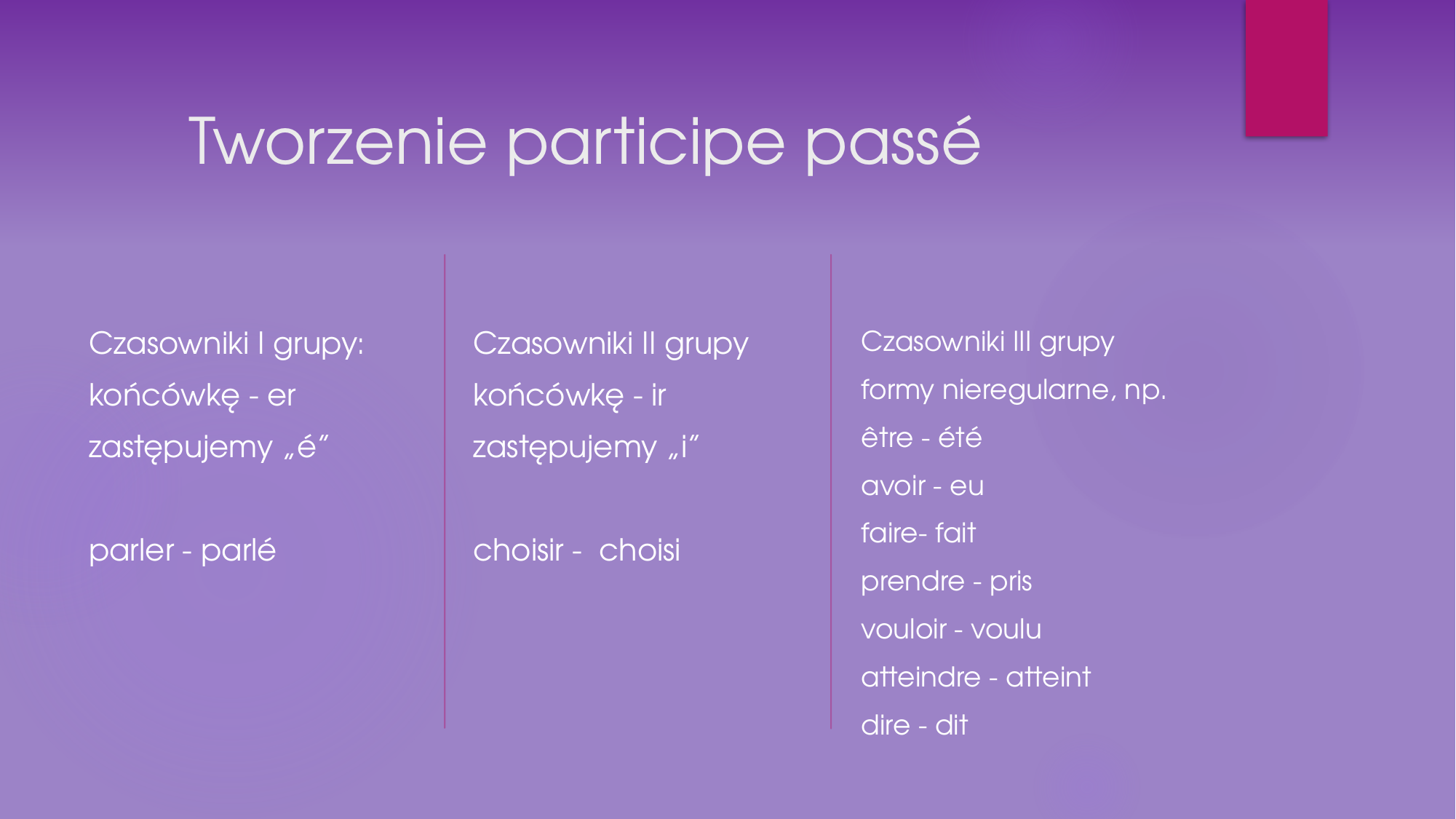

# Tworzenie participe passé
Czasowniki I grupy:
końcówkę - er
zastępujemy „é”

parler - parlé

Czasowniki II grupy
końcówkę - ir
zastępujemy „i”

choisir -  choisi
Czasowniki III grupy
formy nieregularne, np.
être - été
avoir - eu
faire- fait
prendre - pris
vouloir - voulu
atteindre - atteint
dire - dit